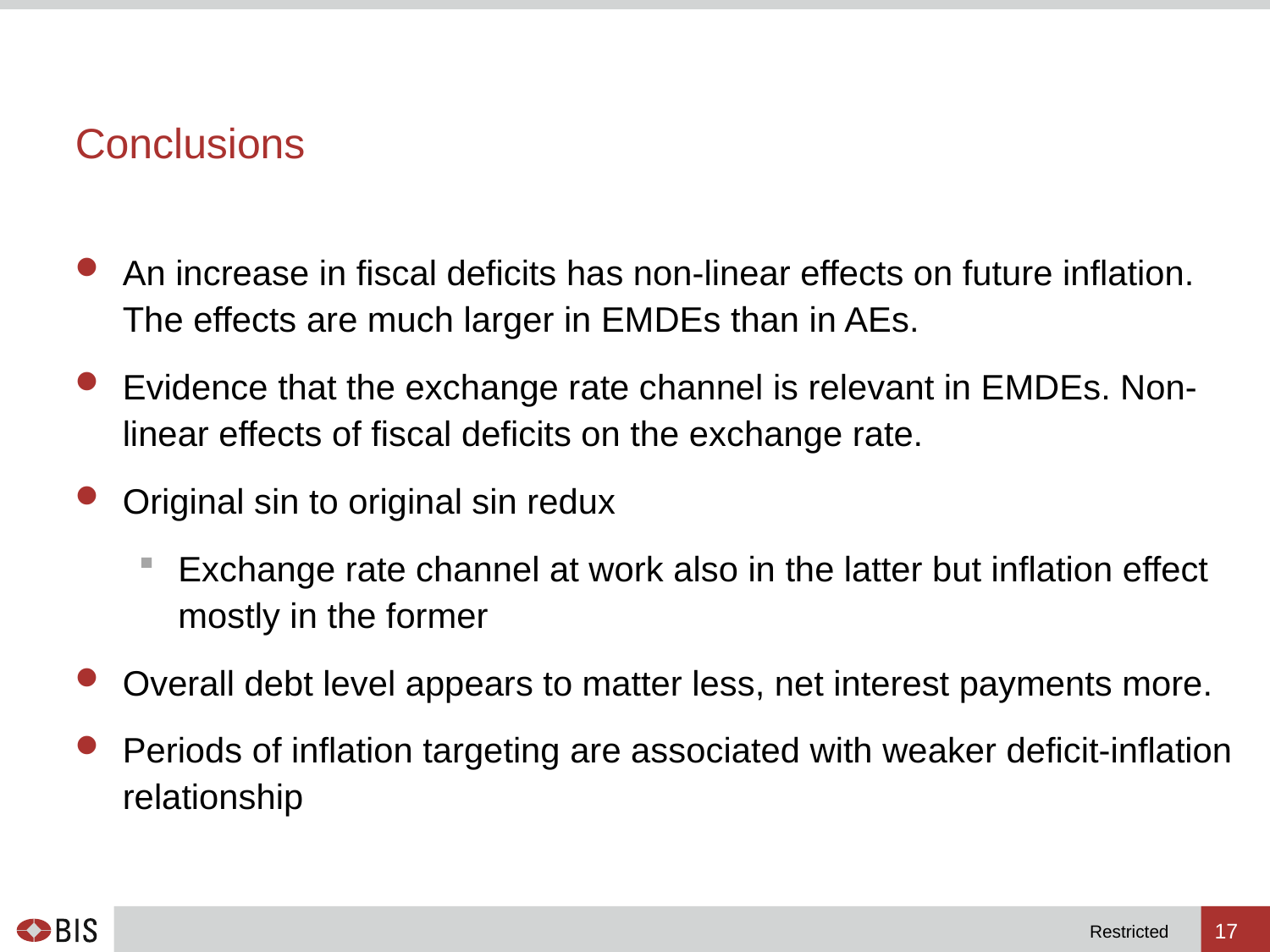

# Conclusions
An increase in fiscal deficits has non-linear effects on future inflation. The effects are much larger in EMDEs than in AEs.
Evidence that the exchange rate channel is relevant in EMDEs. Non-linear effects of fiscal deficits on the exchange rate.
Original sin to original sin redux
Exchange rate channel at work also in the latter but inflation effect mostly in the former
Overall debt level appears to matter less, net interest payments more.
Periods of inflation targeting are associated with weaker deficit-inflation relationship

17